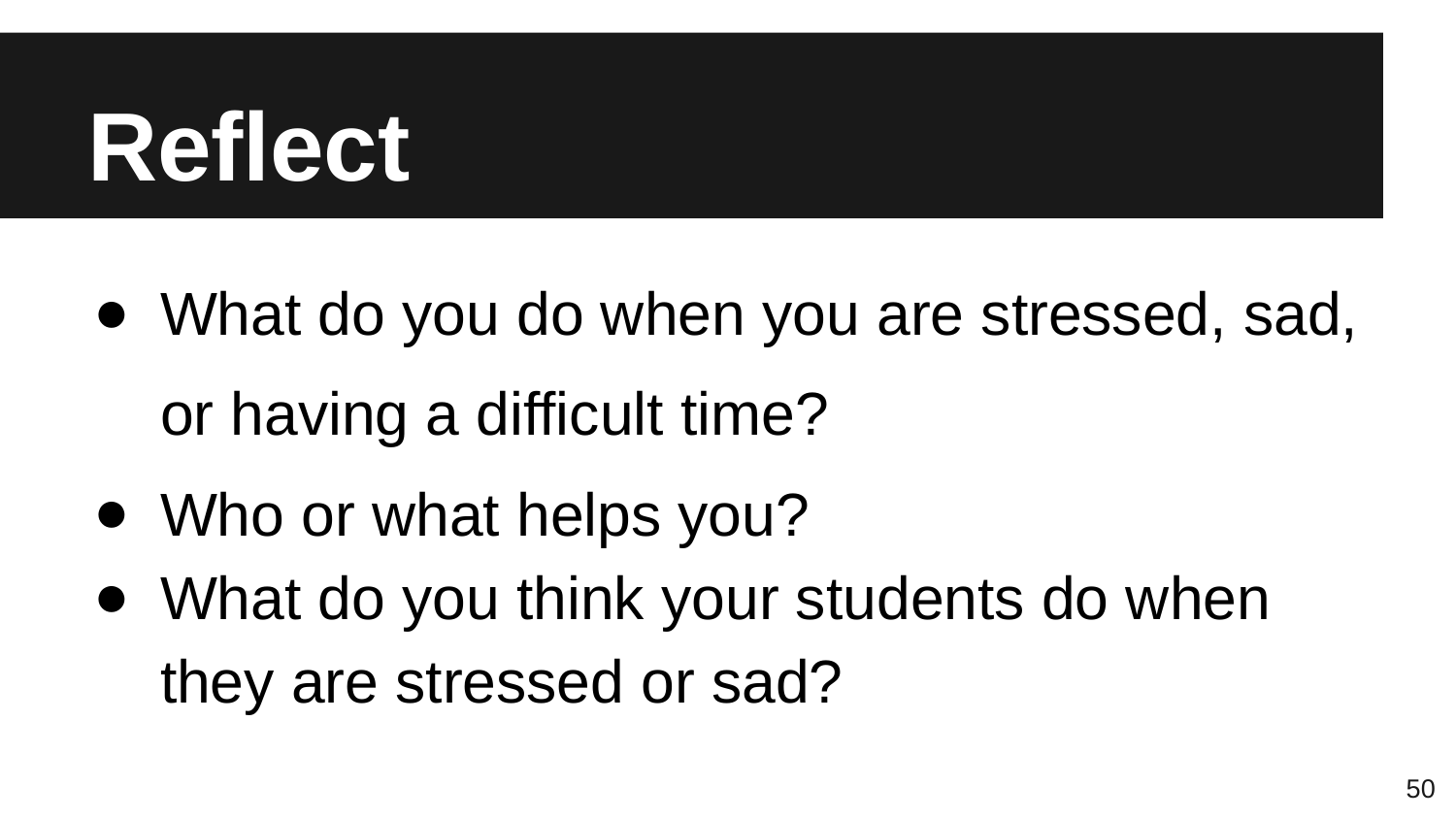

# Reflect
What do you do when you are stressed, sad, or having a difficult time?
Who or what helps you?
What do you think your students do when they are stressed or sad?

50